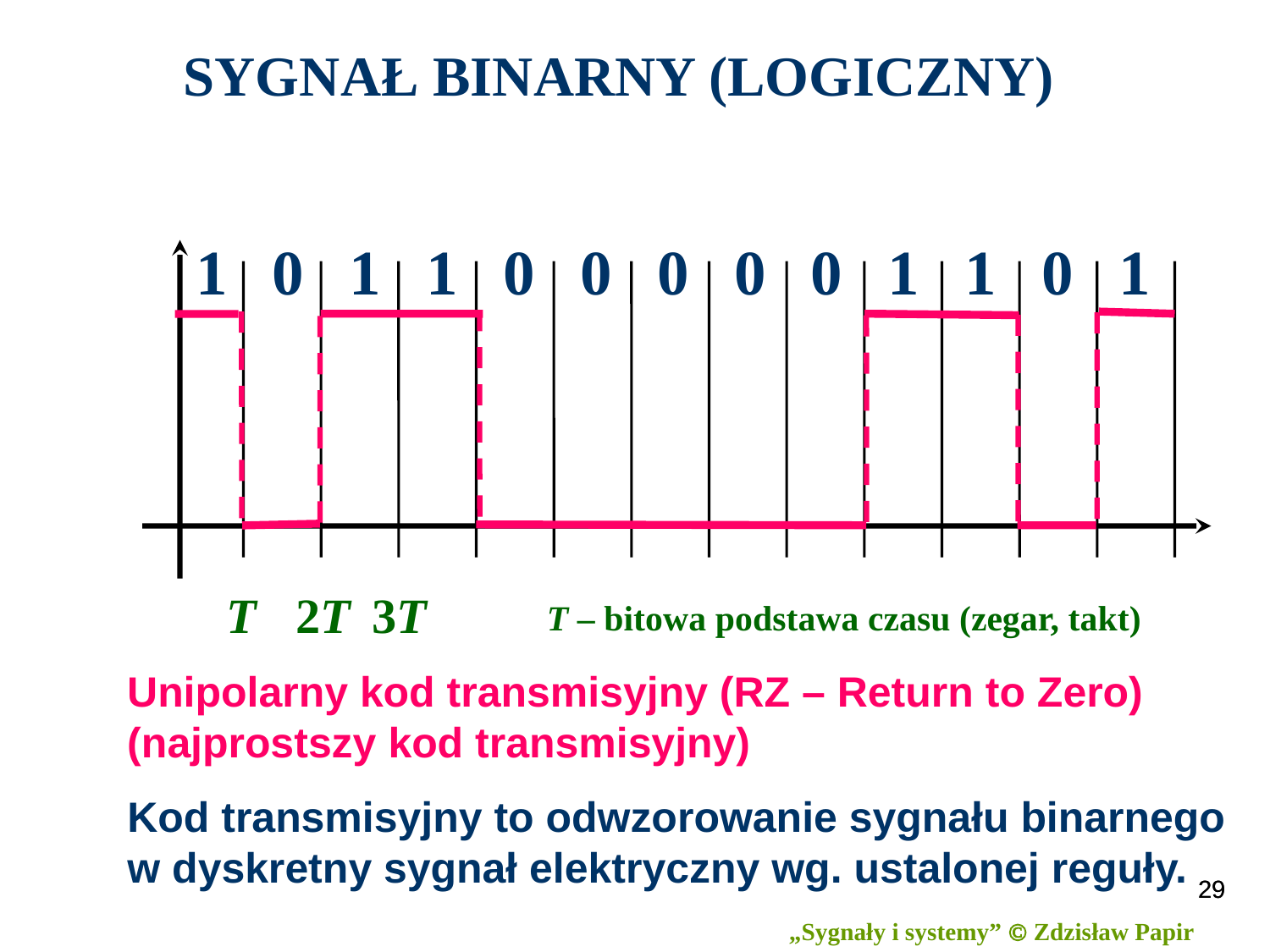

SYGNAŁ BINARNY (LOGICZNY)
1
0
1
1
0
0
0
0
0
1
1
0
1

T
2T
3T
T – bitowa podstawa czasu (zegar, takt)
Unipolarny kod transmisyjny (RZ – Return to Zero)
(najprostszy kod transmisyjny)
Kod transmisyjny to odwzorowanie sygnału binarnego
w dyskretny sygnał elektryczny wg. ustalonej reguły.
29
29
„Sygnały i systemy” © Zdzisław Papir